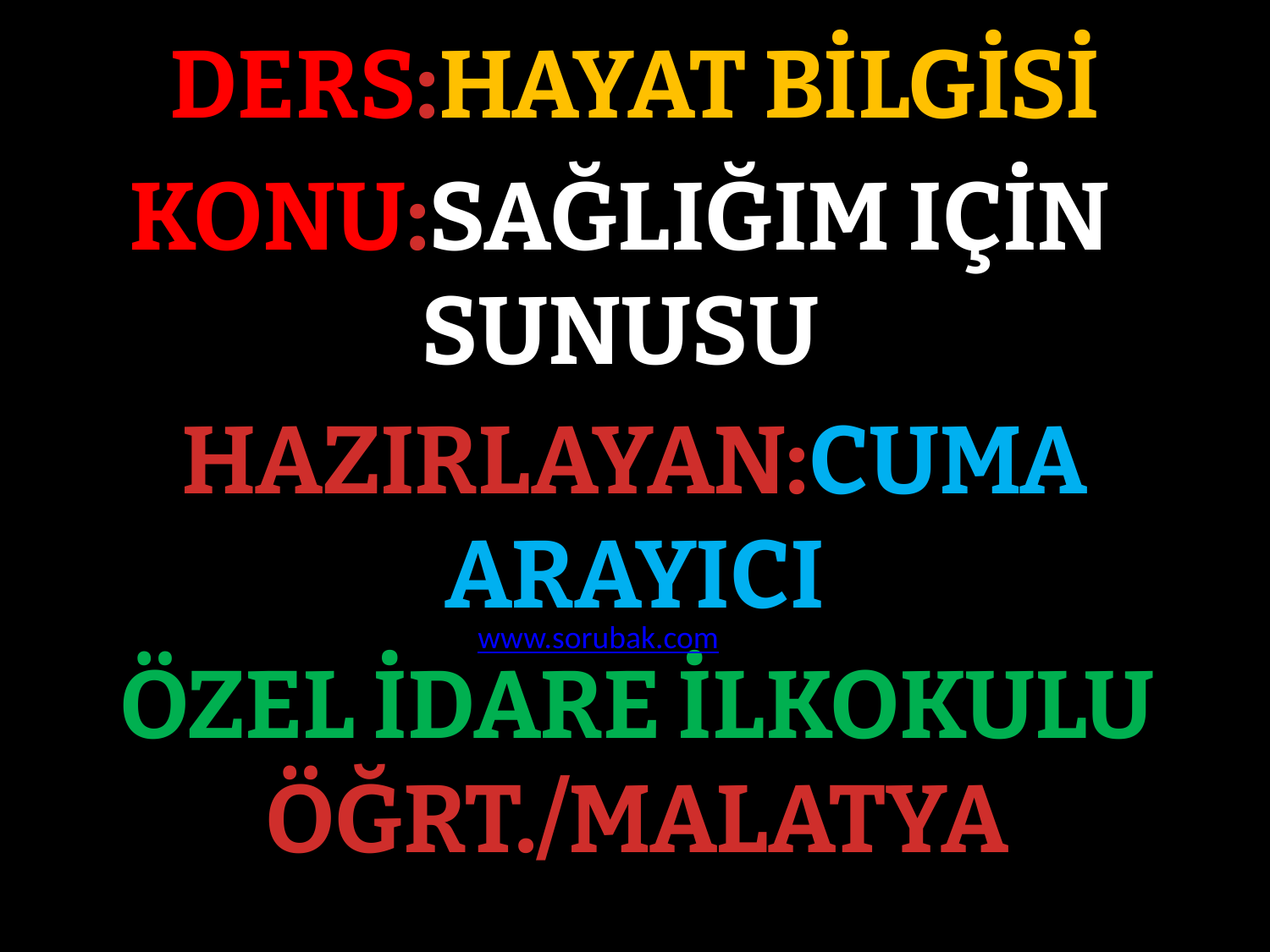

DERS:HAYAT BİLGİSİ
KONU:SAĞLIĞIM IÇİN SUNUSU
HAZIRLAYAN:CUMA ARAYICI
www.sorubak.com
ÖZEL İDARE İLKOKULU ÖĞRT./MALATYA